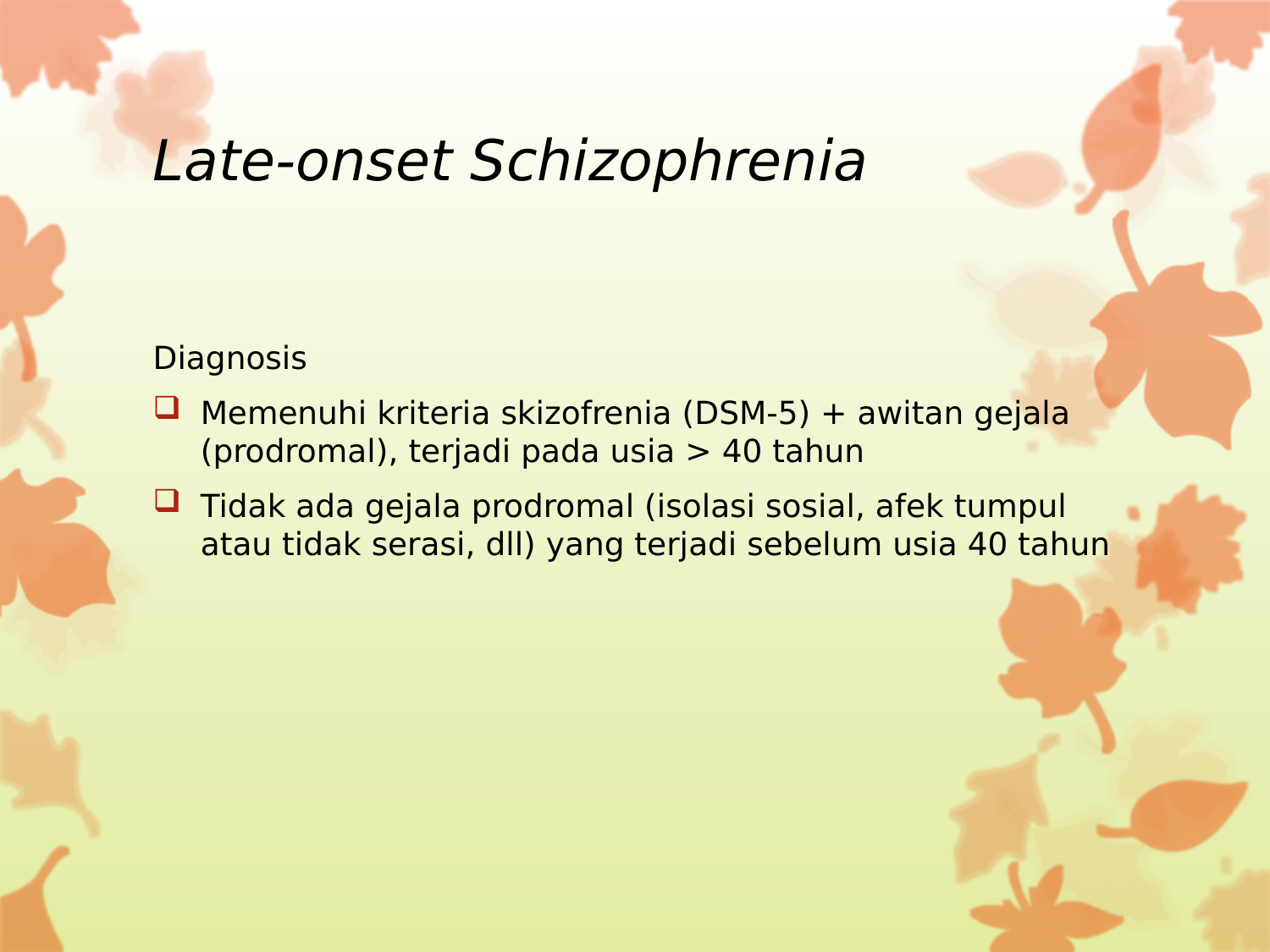

# Late-onset Schizophrenia
Diagnosis
Memenuhi kriteria skizofrenia (DSM-5) + awitan gejala (prodromal), terjadi pada usia > 40 tahun
Tidak ada gejala prodromal (isolasi sosial, afek tumpul atau tidak serasi, dll) yang terjadi sebelum usia 40 tahun